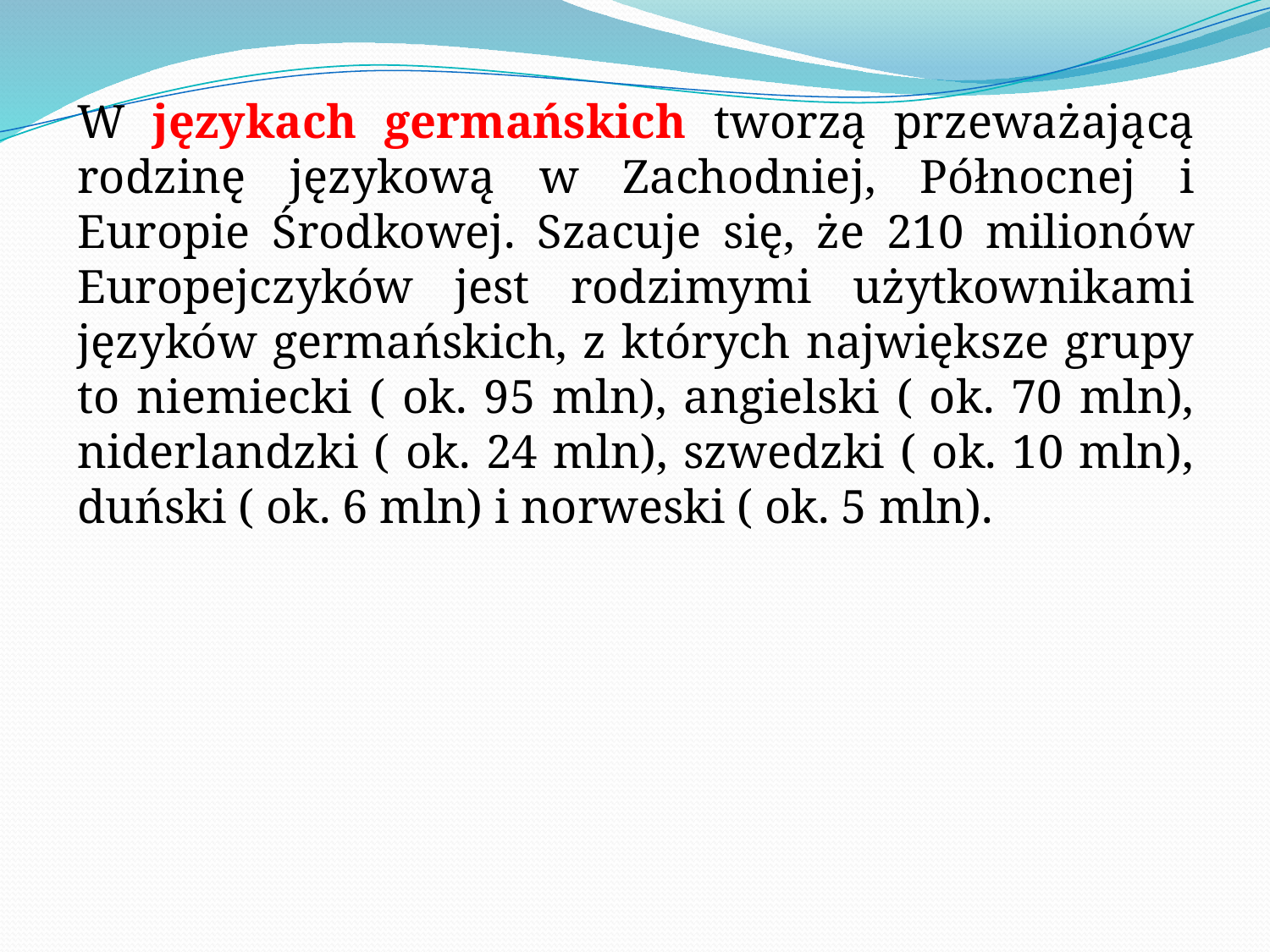

W językach germańskich tworzą przeważającą rodzinę językową w Zachodniej, Północnej i Europie Środkowej. Szacuje się, że 210 milionów Europejczyków jest rodzimymi użytkownikami języków germańskich, z których największe grupy to niemiecki ( ok. 95 mln), angielski ( ok. 70 mln), niderlandzki ( ok. 24 mln), szwedzki ( ok. 10 mln), duński ( ok. 6 mln) i norweski ( ok. 5 mln).